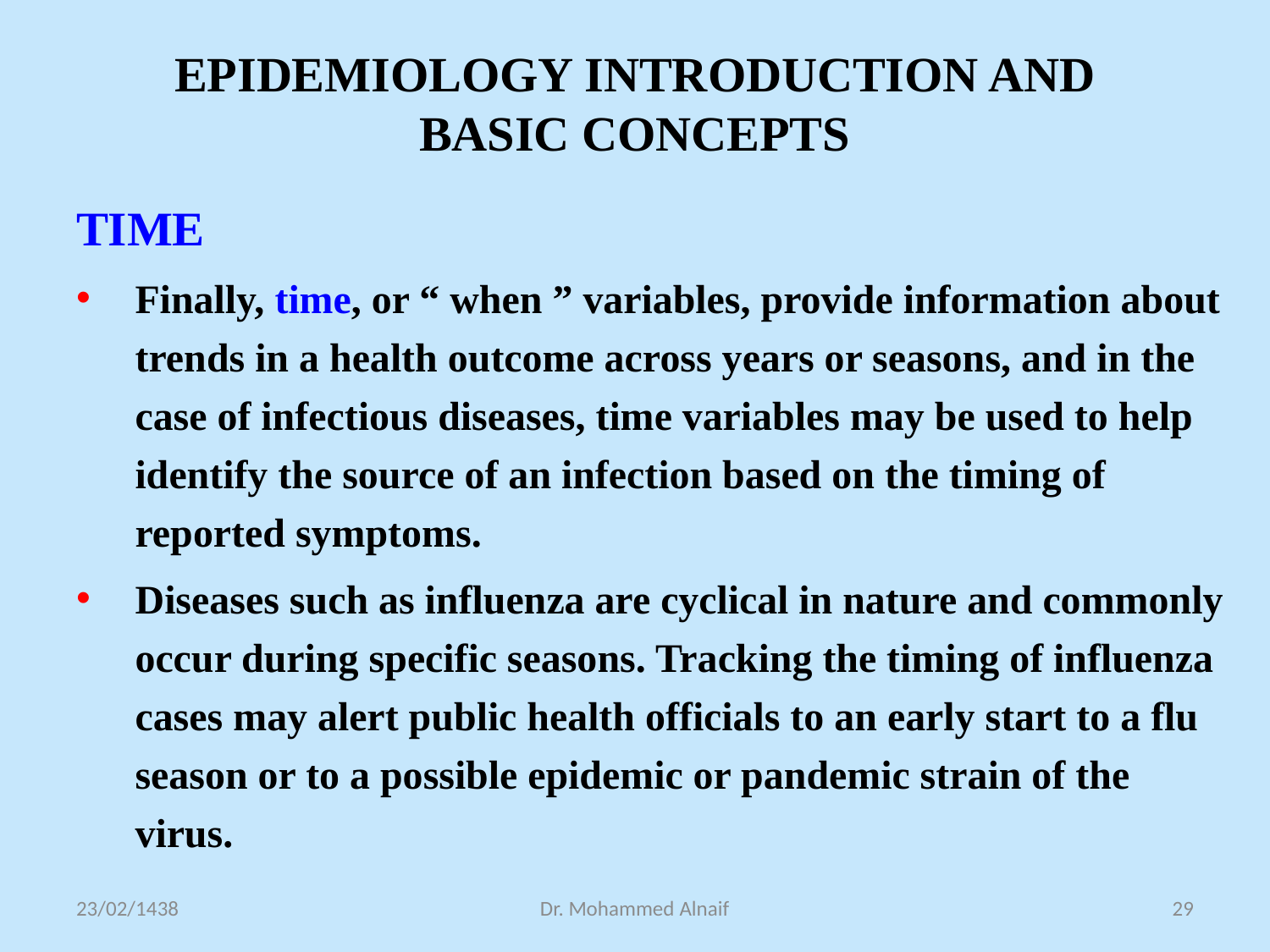

# EPIDEMIOLOGY INTRODUCTION AND BASIC CONCEPTS
TIME
Finally, time, or “ when ” variables, provide information about trends in a health outcome across years or seasons, and in the case of infectious diseases, time variables may be used to help identify the source of an infection based on the timing of reported symptoms.
Diseases such as influenza are cyclical in nature and commonly occur during specific seasons. Tracking the timing of influenza cases may alert public health officials to an early start to a flu season or to a possible epidemic or pandemic strain of the virus.
23/02/1438
Dr. Mohammed Alnaif
29